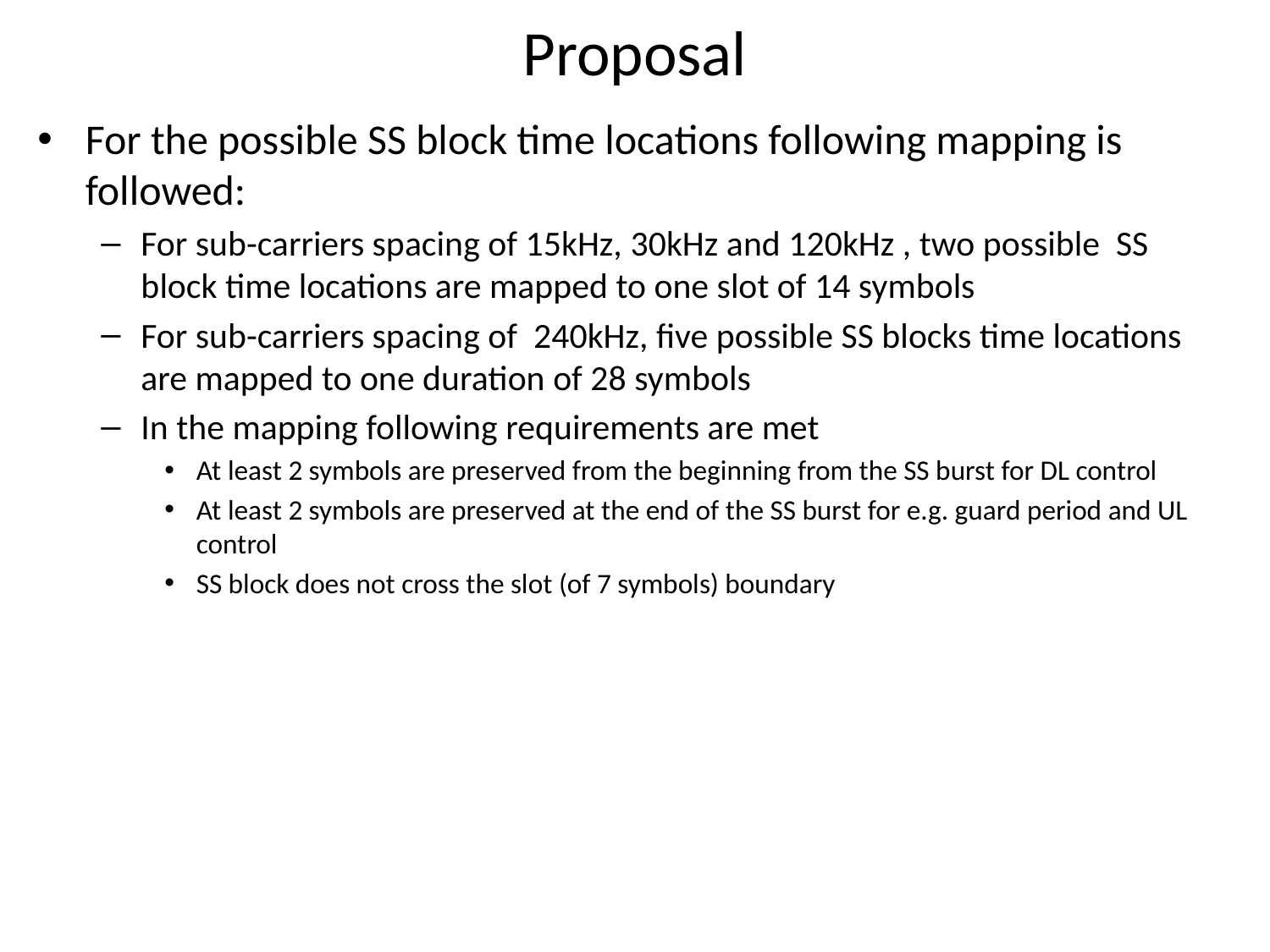

# Proposal
For the possible SS block time locations following mapping is followed:
For sub-carriers spacing of 15kHz, 30kHz and 120kHz , two possible  SS block time locations are mapped to one slot of 14 symbols
For sub-carriers spacing of  240kHz, five possible SS blocks time locations are mapped to one duration of 28 symbols
In the mapping following requirements are met
At least 2 symbols are preserved from the beginning from the SS burst for DL control
At least 2 symbols are preserved at the end of the SS burst for e.g. guard period and UL control
SS block does not cross the slot (of 7 symbols) boundary